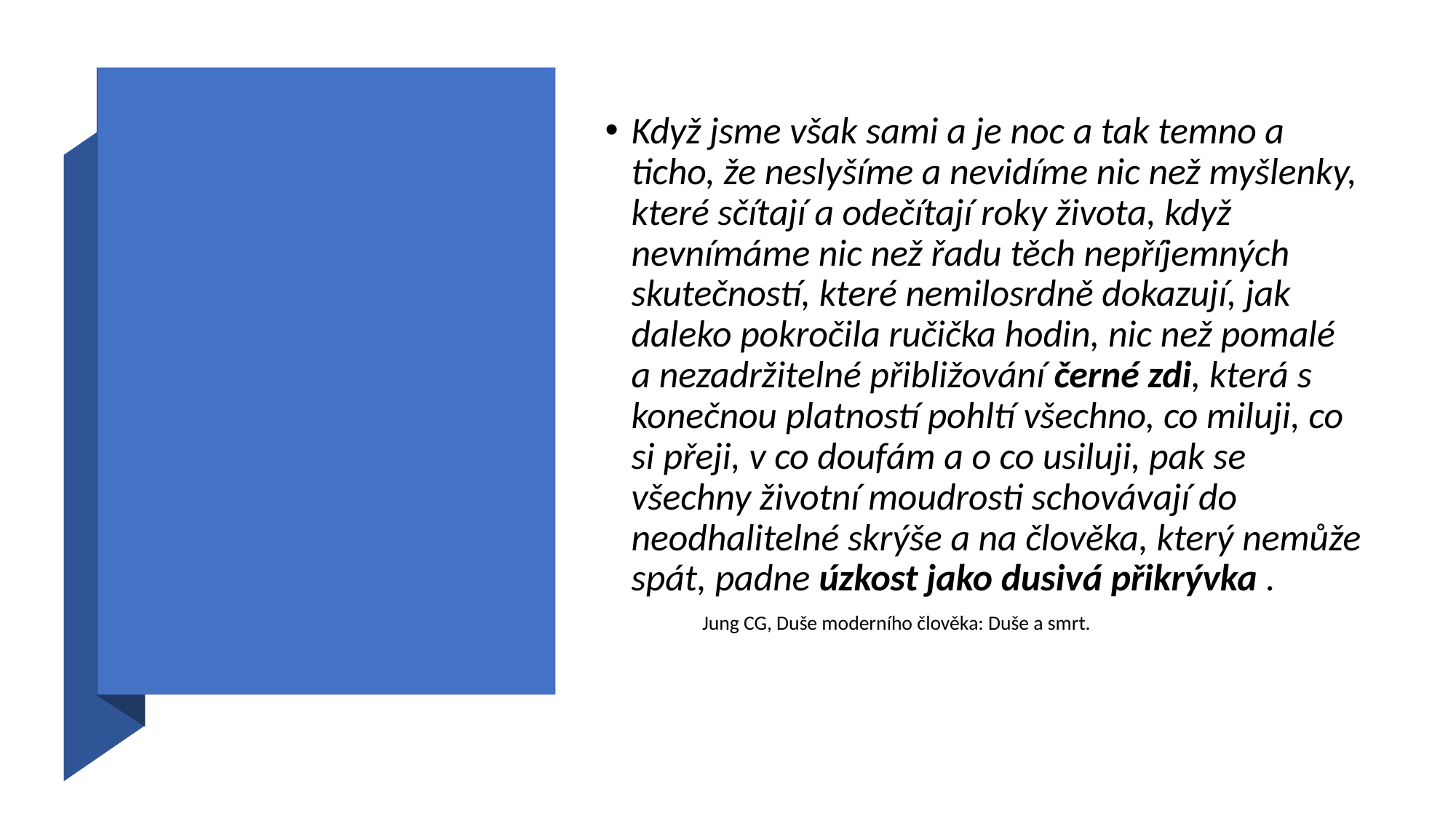

#
Když jsme však sami a je noc a tak temno a ticho, že neslyšíme a nevidíme nic než myšlenky, které sčítají a odečítají roky života, když nevnímáme nic než řadu těch nepříjemných skutečností, které nemilosrdně dokazují, jak daleko pokročila ručička hodin, nic než pomalé a nezadržitelné přibližování černé zdi, která s konečnou platností pohltí všechno, co miluji, co si přeji, v co doufám a o co usiluji, pak se všechny životní moudrosti schovávají do neodhalitelné skrýše a na člověka, který nemůže spát, padne úzkost jako dusivá přikrývka .
			Jung CG, Duše moderního člověka: Duše a smrt.